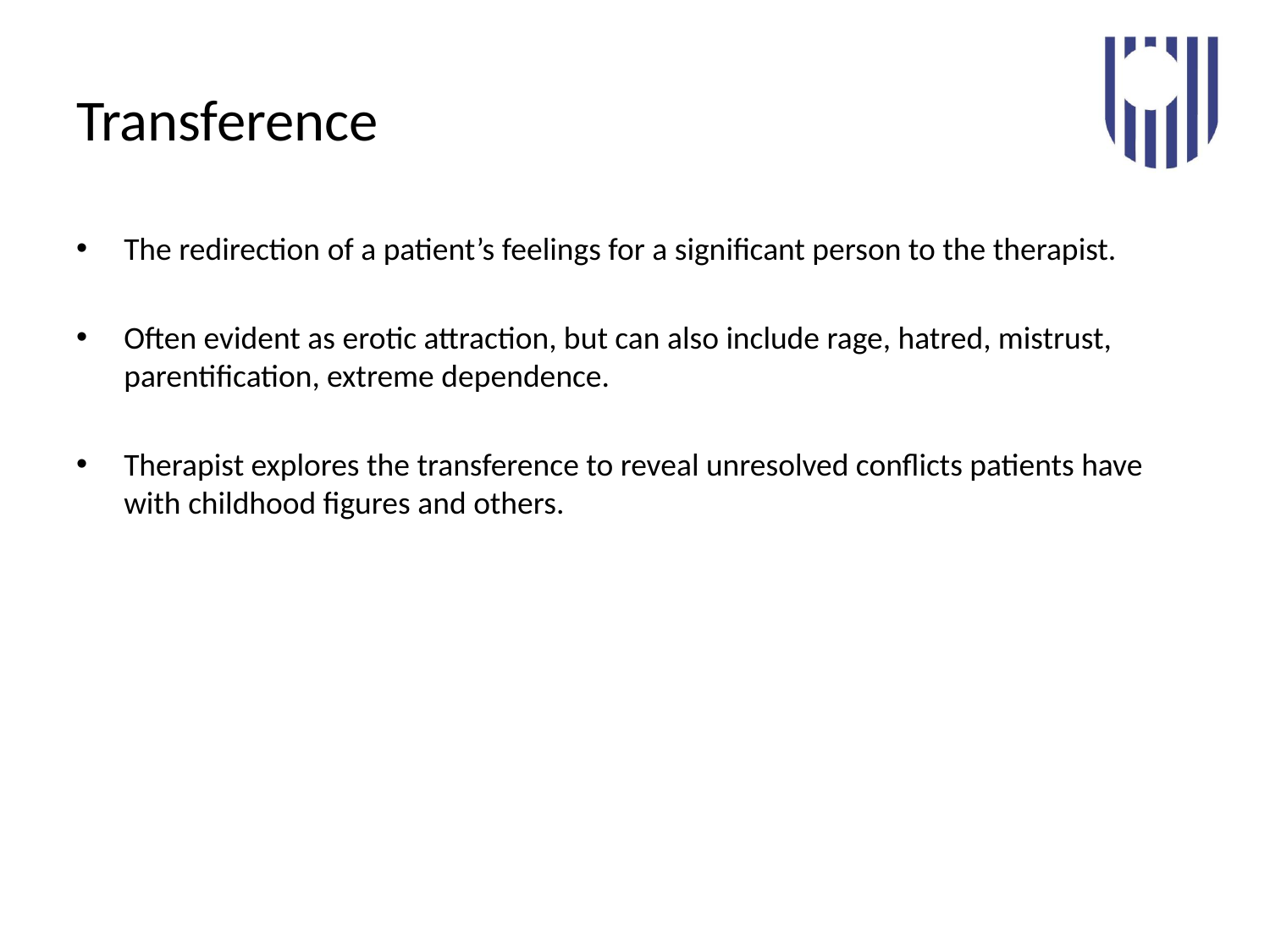

# Transference
The redirection of a patient’s feelings for a significant person to the therapist.

Often evident as erotic attraction, but can also include rage, hatred, mistrust, parentification, extreme dependence.

Therapist explores the transference to reveal unresolved conflicts patients have with childhood figures and others.